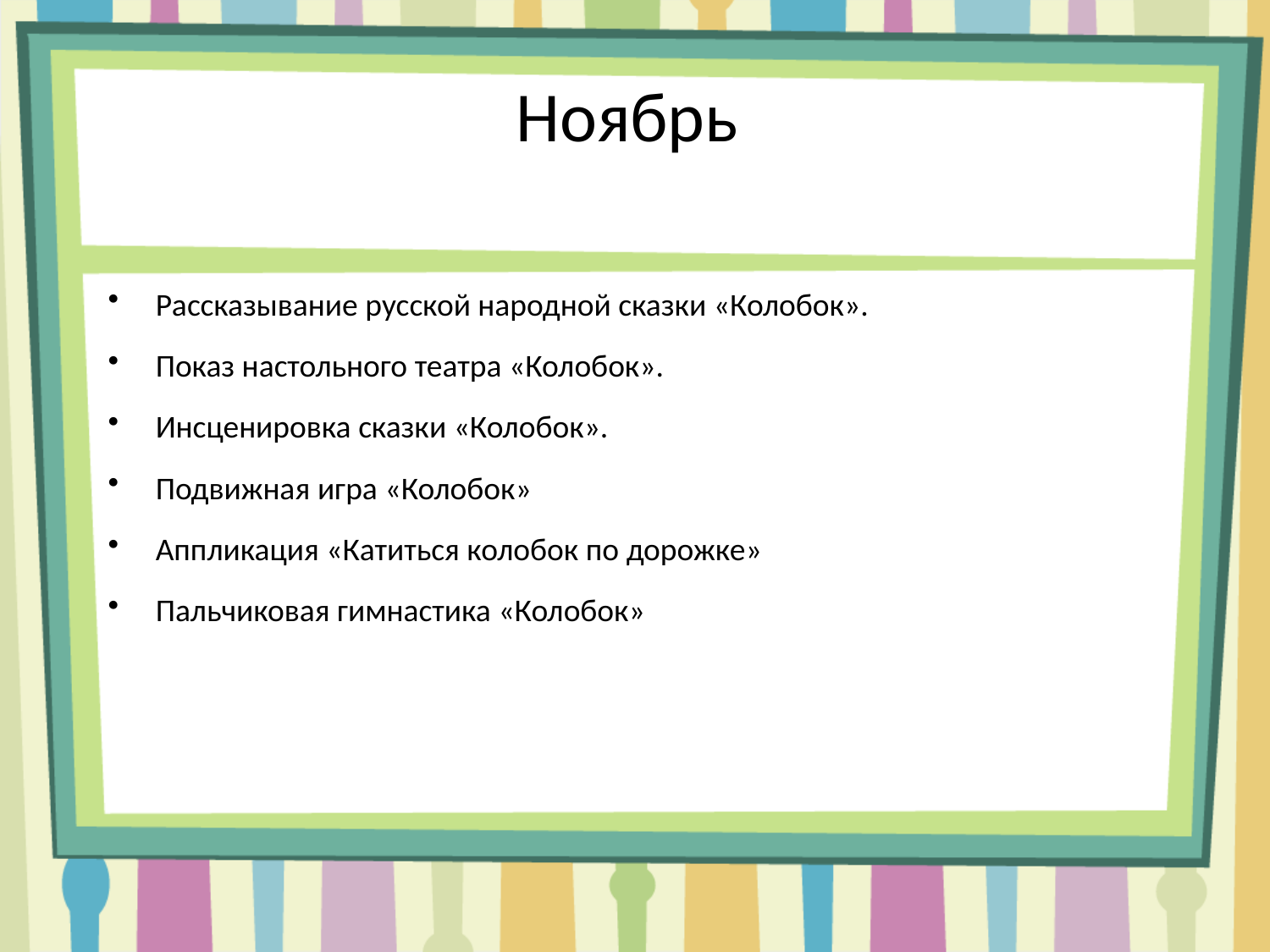

# Ноябрь
Рассказывание русской народной сказки «Колобок».
Показ настольного театра «Колобок».
Инсценировка сказки «Колобок».
Подвижная игра «Колобок»
Аппликация «Катиться колобок по дорожке»
Пальчиковая гимнастика «Колобок»